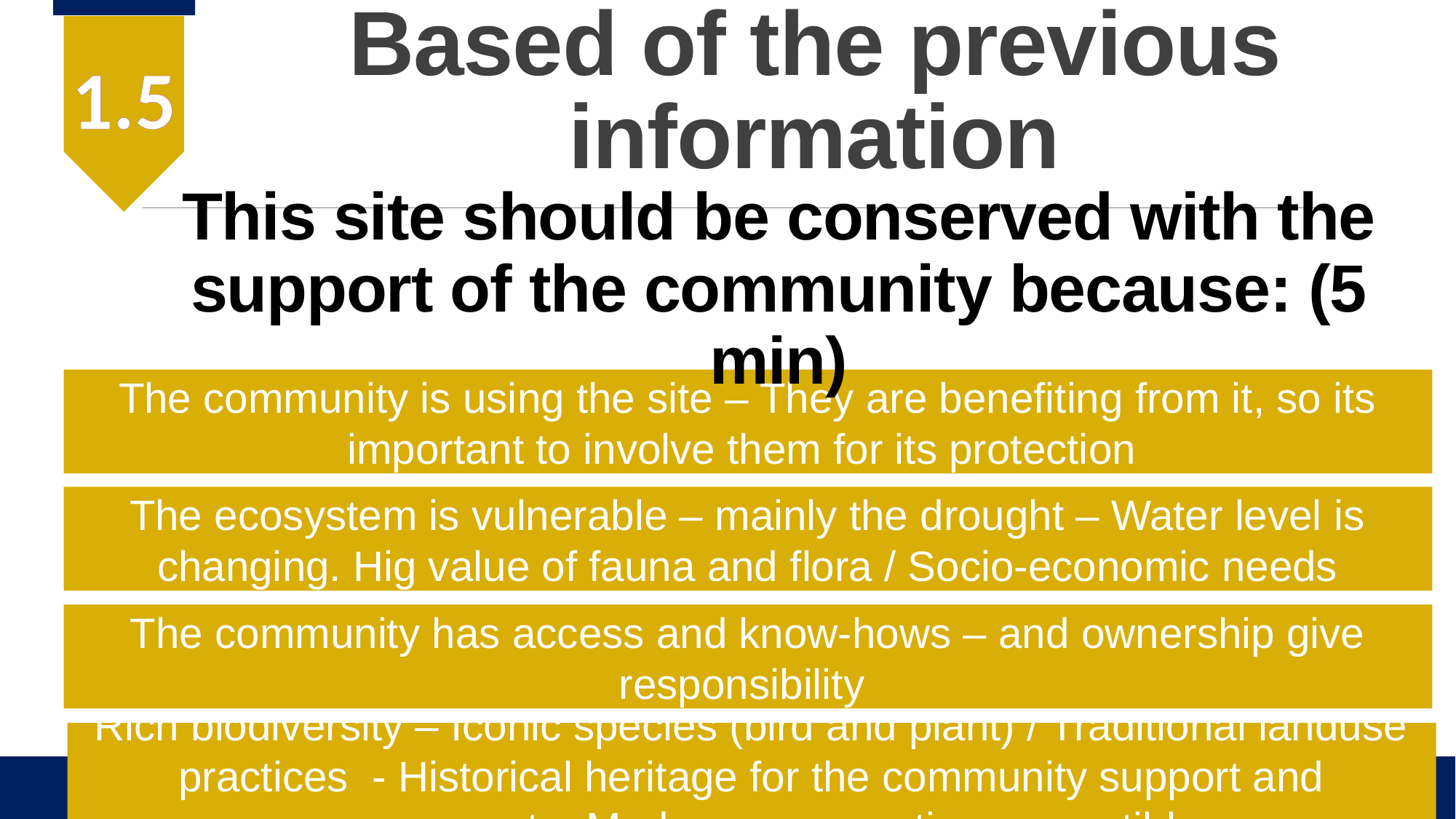

# Based of the previous information
1.5

This site should be conserved with the support of the community because: (5 min)
The community is using the site – They are benefiting from it, so its important to involve them for its protection
The ecosystem is vulnerable – mainly the drought – Water level is changing. Hig value of fauna and flora / Socio-economic needs
The community has access and know-hows – and ownership give responsibility
Rich biodiversity – Iconic species (bird and plant) / Traditional landuse practices  - Historical heritage for the community support and management – Modern conservation compatible